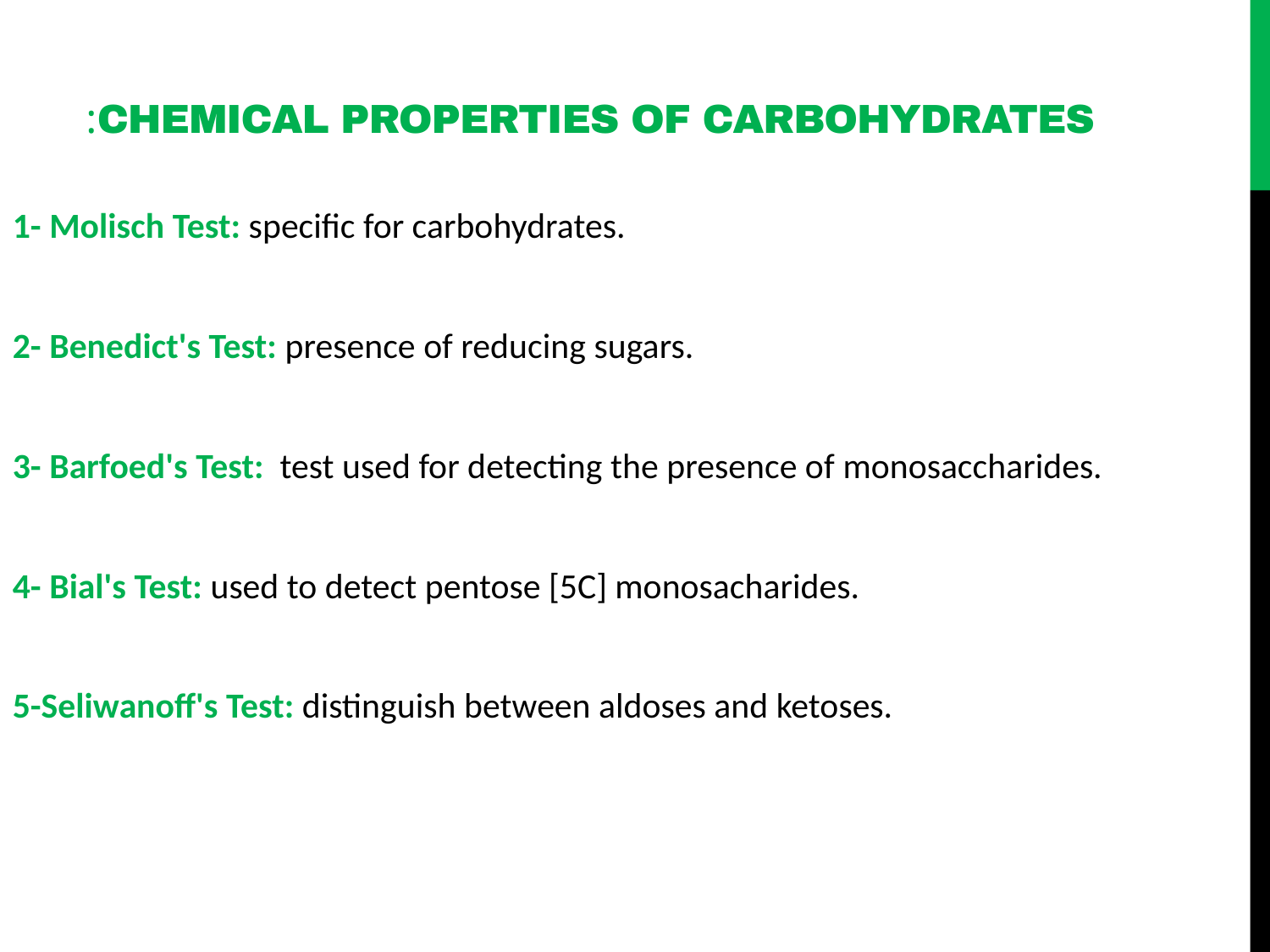

Chemical Properties of Carbohydrates:
1- Molisch Test: specific for carbohydrates.

2- Benedict's Test: presence of reducing sugars.

3- Barfoed's Test:  test used for detecting the presence of monosaccharides.

4- Bial's Test: used to detect pentose [5C] monosacharides.

5-Seliwanoff's Test: distinguish between aldoses and ketoses.